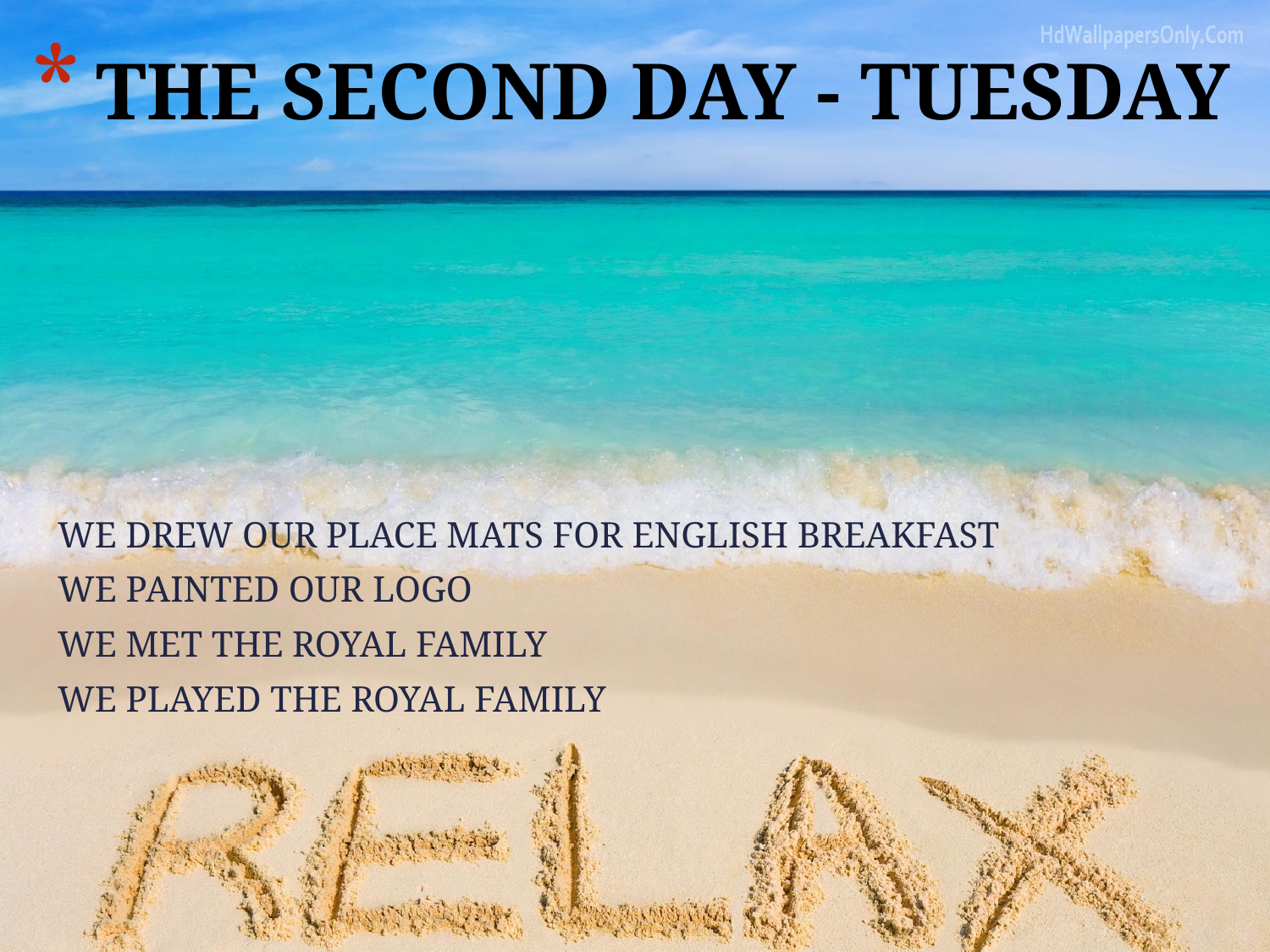

# THE SECOND DAY - TUESDAY
WE DREW OUR PLACE MATS FOR ENGLISH BREAKFAST
WE PAINTED OUR LOGO
WE MET THE ROYAL FAMILY
WE PLAYED THE ROYAL FAMILY